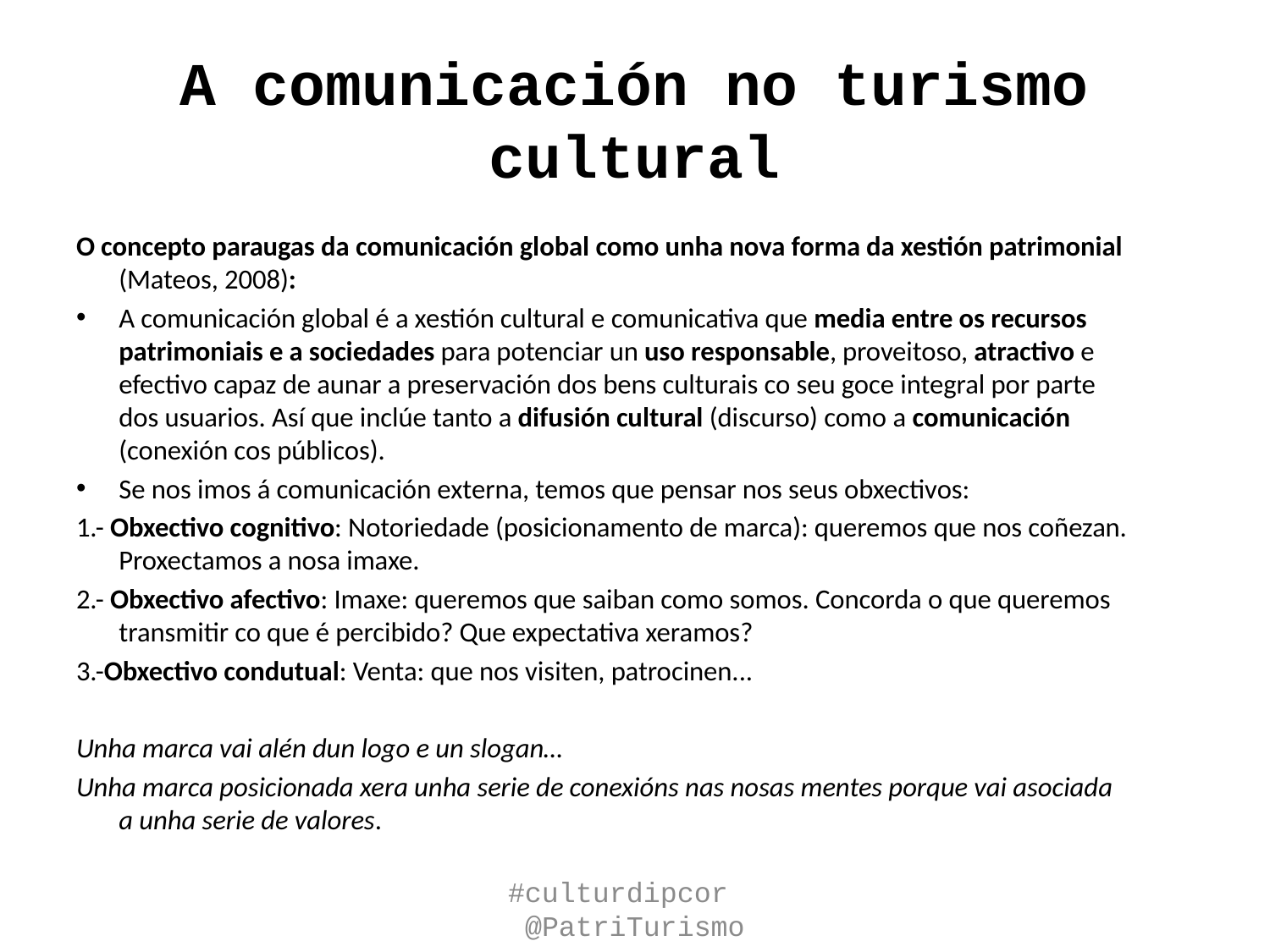

# A comunicación no turismo cultural
O concepto paraugas da comunicación global como unha nova forma da xestión patrimonial (Mateos, 2008):
A comunicación global é a xestión cultural e comunicativa que media entre os recursos patrimoniais e a sociedades para potenciar un uso responsable, proveitoso, atractivo e efectivo capaz de aunar a preservación dos bens culturais co seu goce integral por parte dos usuarios. Así que inclúe tanto a difusión cultural (discurso) como a comunicación (conexión cos públicos).
Se nos imos á comunicación externa, temos que pensar nos seus obxectivos:
1.- Obxectivo cognitivo: Notoriedade (posicionamento de marca): queremos que nos coñezan. Proxectamos a nosa imaxe.
2.- Obxectivo afectivo: Imaxe: queremos que saiban como somos. Concorda o que queremos transmitir co que é percibido? Que expectativa xeramos?
3.-Obxectivo condutual: Venta: que nos visiten, patrocinen...

Unha marca vai alén dun logo e un slogan…
Unha marca posicionada xera unha serie de conexións nas nosas mentes porque vai asociada a unha serie de valores.
#culturdipcor   @PatriTurismo